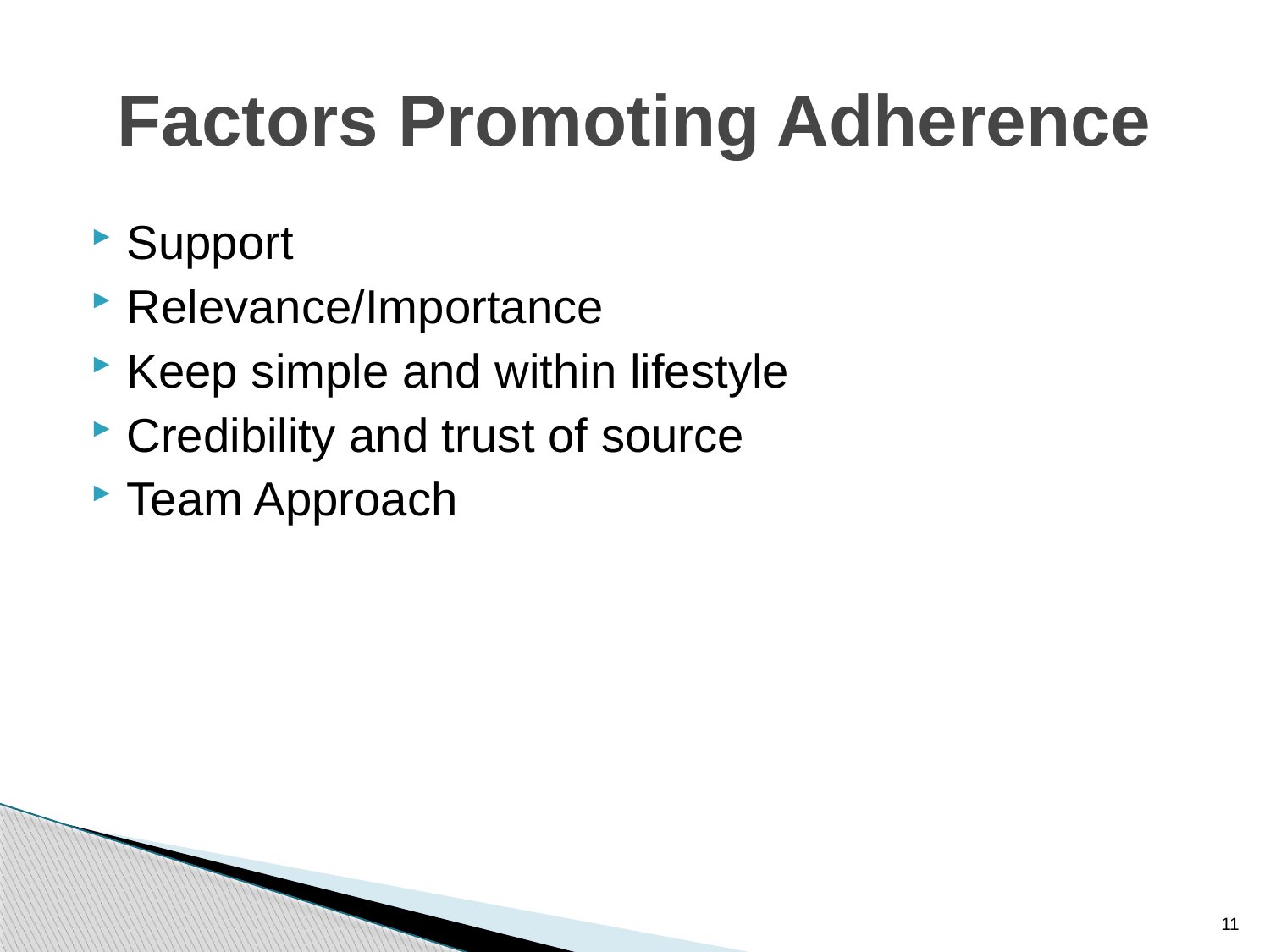

# Factors Promoting Adherence
Support
Relevance/Importance
Keep simple and within lifestyle
Credibility and trust of source
Team Approach
11